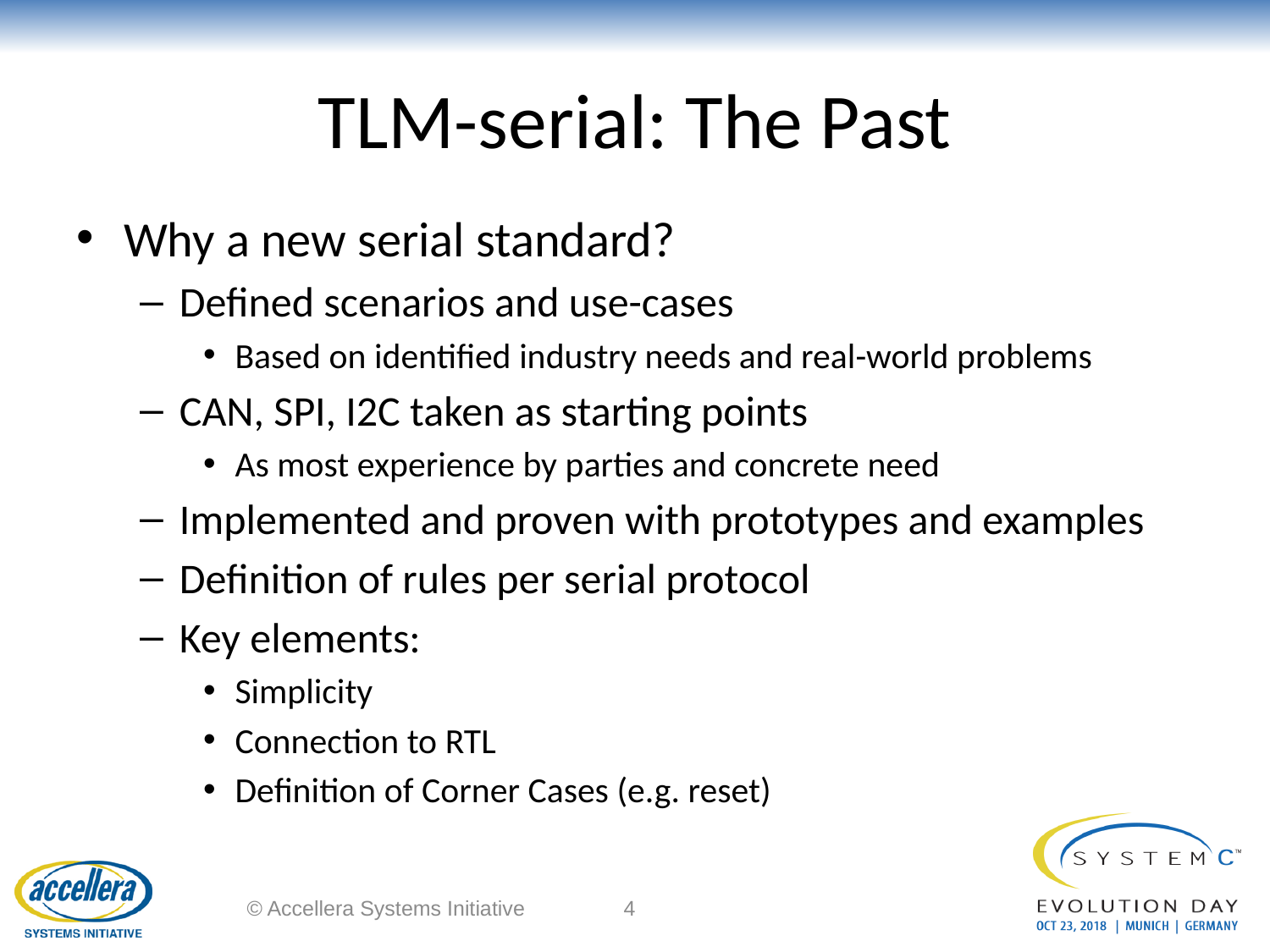

# TLM-serial: The Past
Why a new serial standard?
Defined scenarios and use-cases
Based on identified industry needs and real-world problems
CAN, SPI, I2C taken as starting points
As most experience by parties and concrete need
Implemented and proven with prototypes and examples
Definition of rules per serial protocol
Key elements:
Simplicity
Connection to RTL
Definition of Corner Cases (e.g. reset)

© Accellera Systems Initiative
4